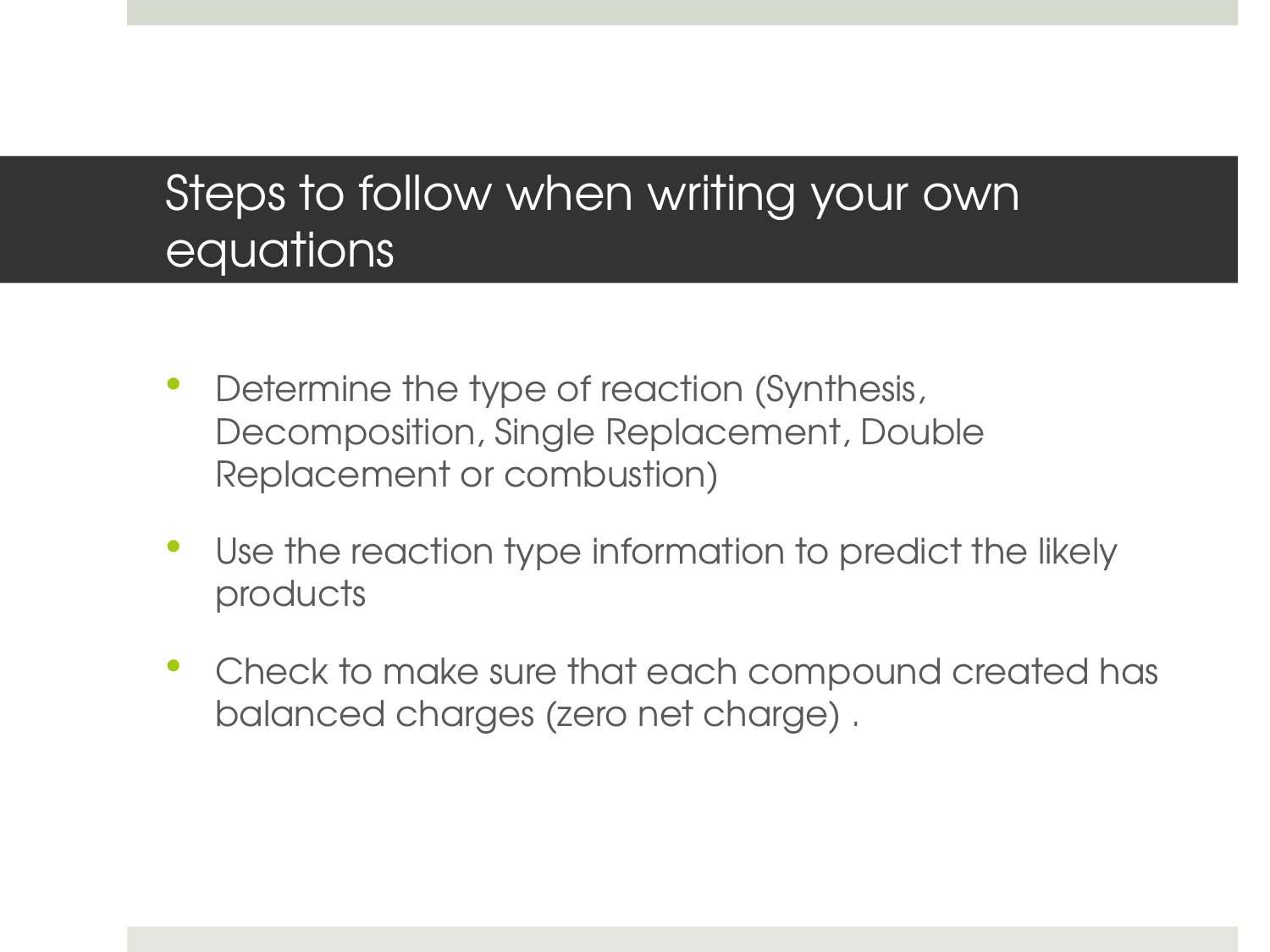

# Steps to follow when writing your own equations
Determine the type of reaction (Synthesis, Decomposition, Single Replacement, Double Replacement or combustion)
Use the reaction type information to predict the likely products
Check to make sure that each compound created has balanced charges (zero net charge) .